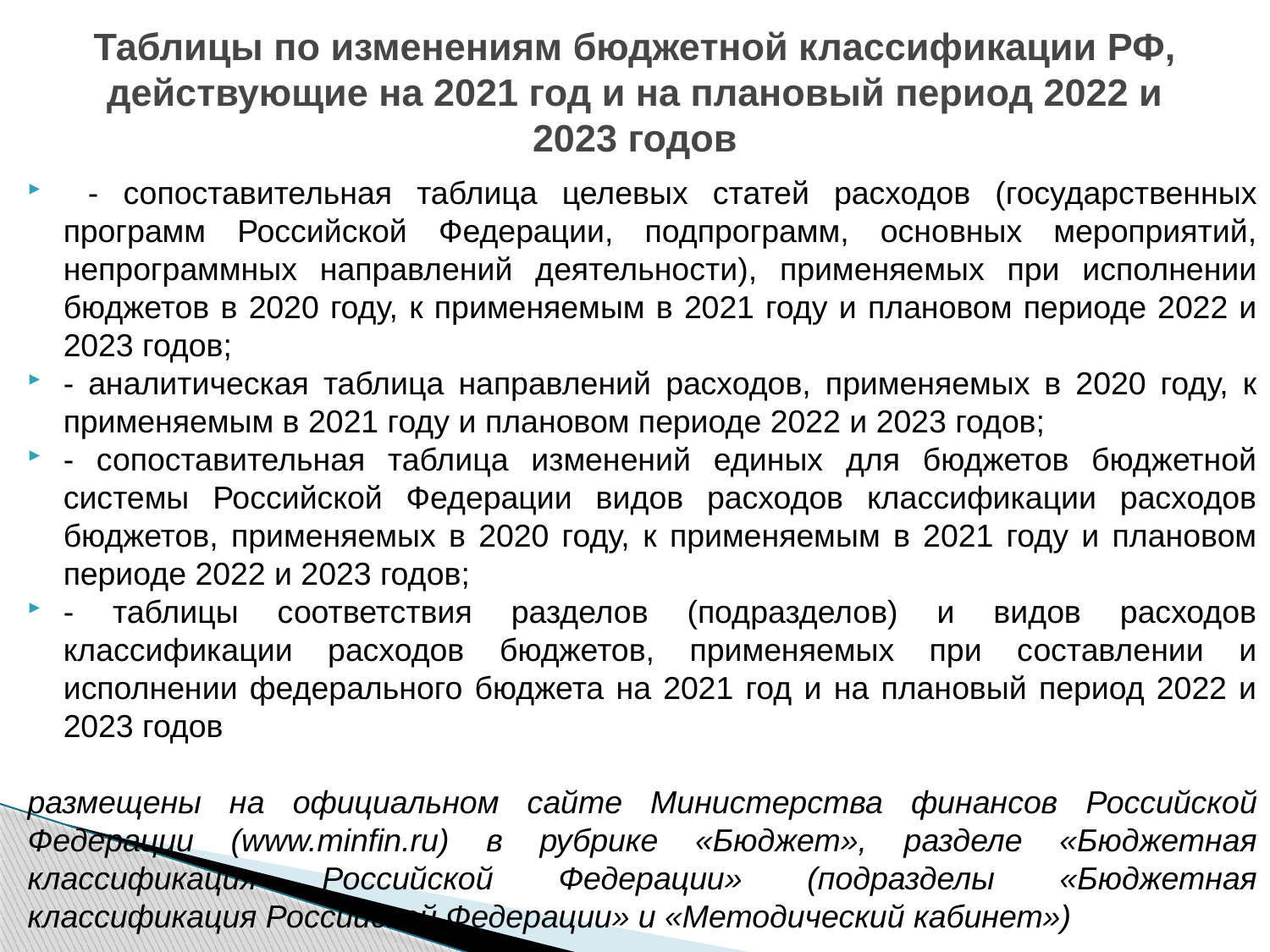

# Таблицы по изменениям бюджетной классификации РФ, действующие на 2021 год и на плановый период 2022 и 2023 годов
 - сопоставительная таблица целевых статей расходов (государственных программ Российской Федерации, подпрограмм, основных мероприятий, непрограммных направлений деятельности), применяемых при исполнении бюджетов в 2020 году, к применяемым в 2021 году и плановом периоде 2022 и 2023 годов;
- аналитическая таблица направлений расходов, применяемых в 2020 году, к применяемым в 2021 году и плановом периоде 2022 и 2023 годов;
- сопоставительная таблица изменений единых для бюджетов бюджетной системы Российской Федерации видов расходов классификации расходов бюджетов, применяемых в 2020 году, к применяемым в 2021 году и плановом периоде 2022 и 2023 годов;
- таблицы соответствия разделов (подразделов) и видов расходов классификации расходов бюджетов, применяемых при составлении и исполнении федерального бюджета на 2021 год и на плановый период 2022 и 2023 годов

размещены на официальном сайте Министерства финансов Российской Федерации (www.minfin.ru) в рубрике «Бюджет», разделе «Бюджетная классификация Российской Федерации» (подразделы «Бюджетная классификация Российской Федерации» и «Методический кабинет»)